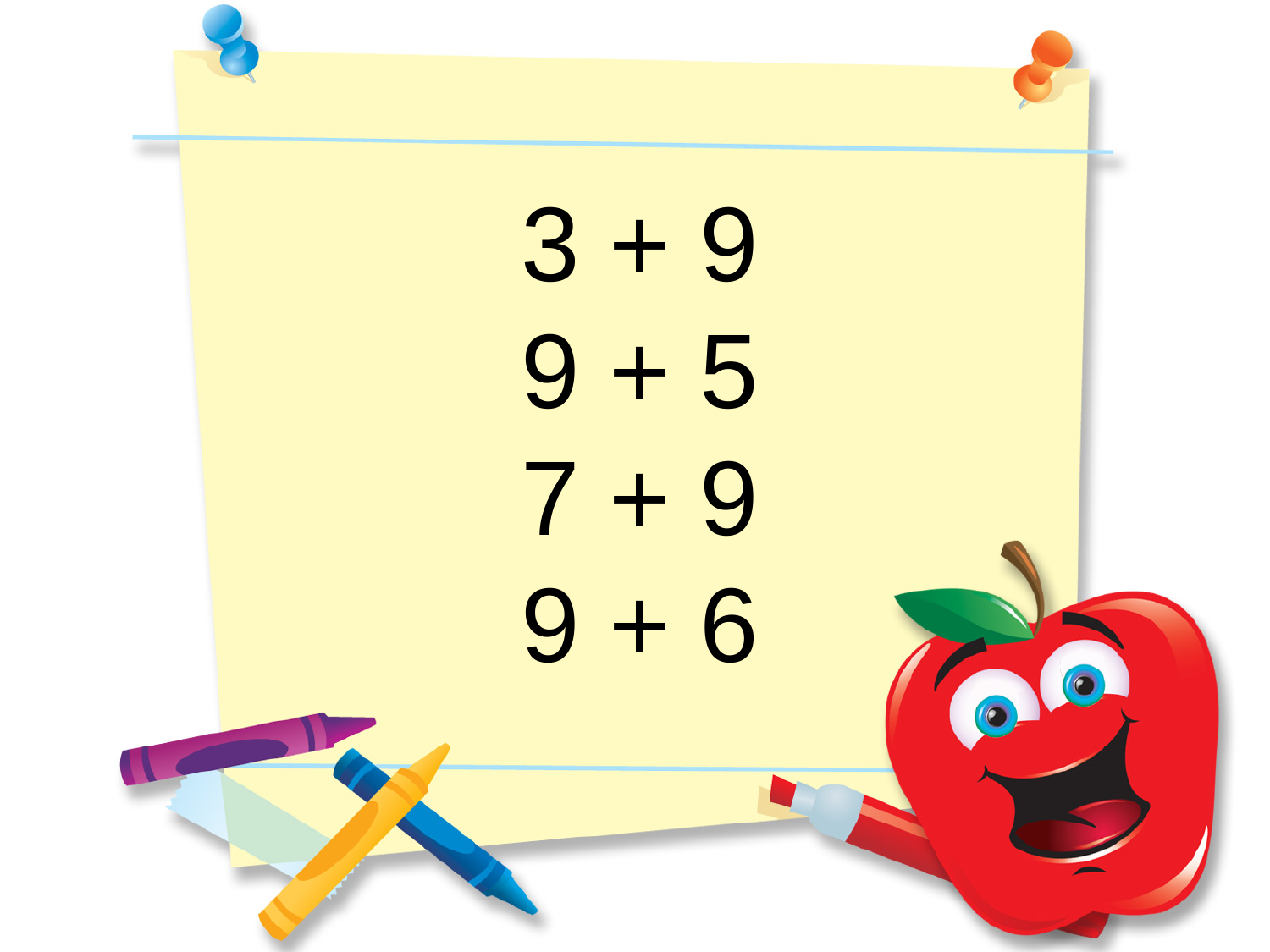

3 + 9
9 + 5
7 + 9
9 + 6